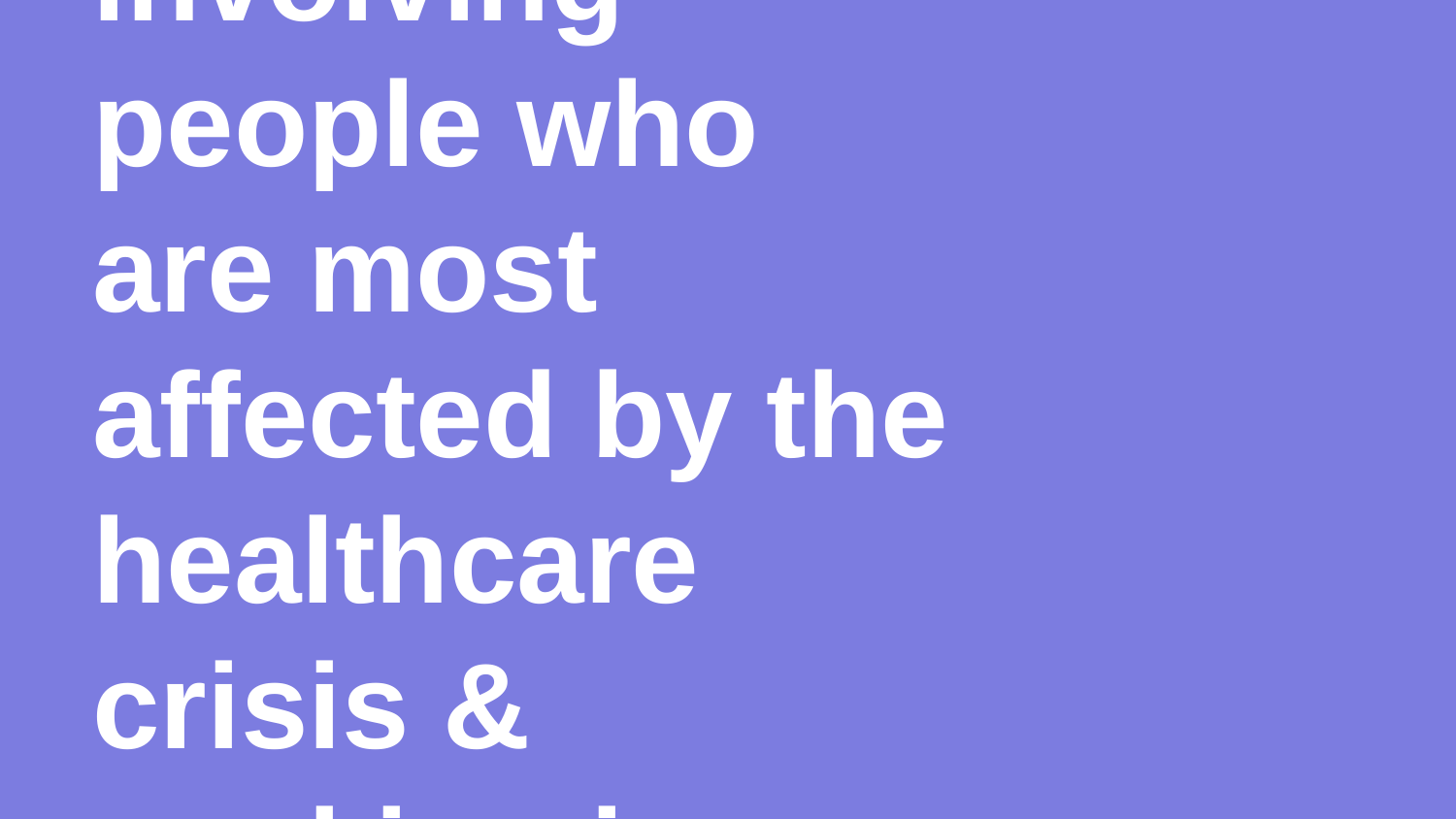

# We build power by involving people who are most affected by the healthcare crisis & working in solidarity with them.